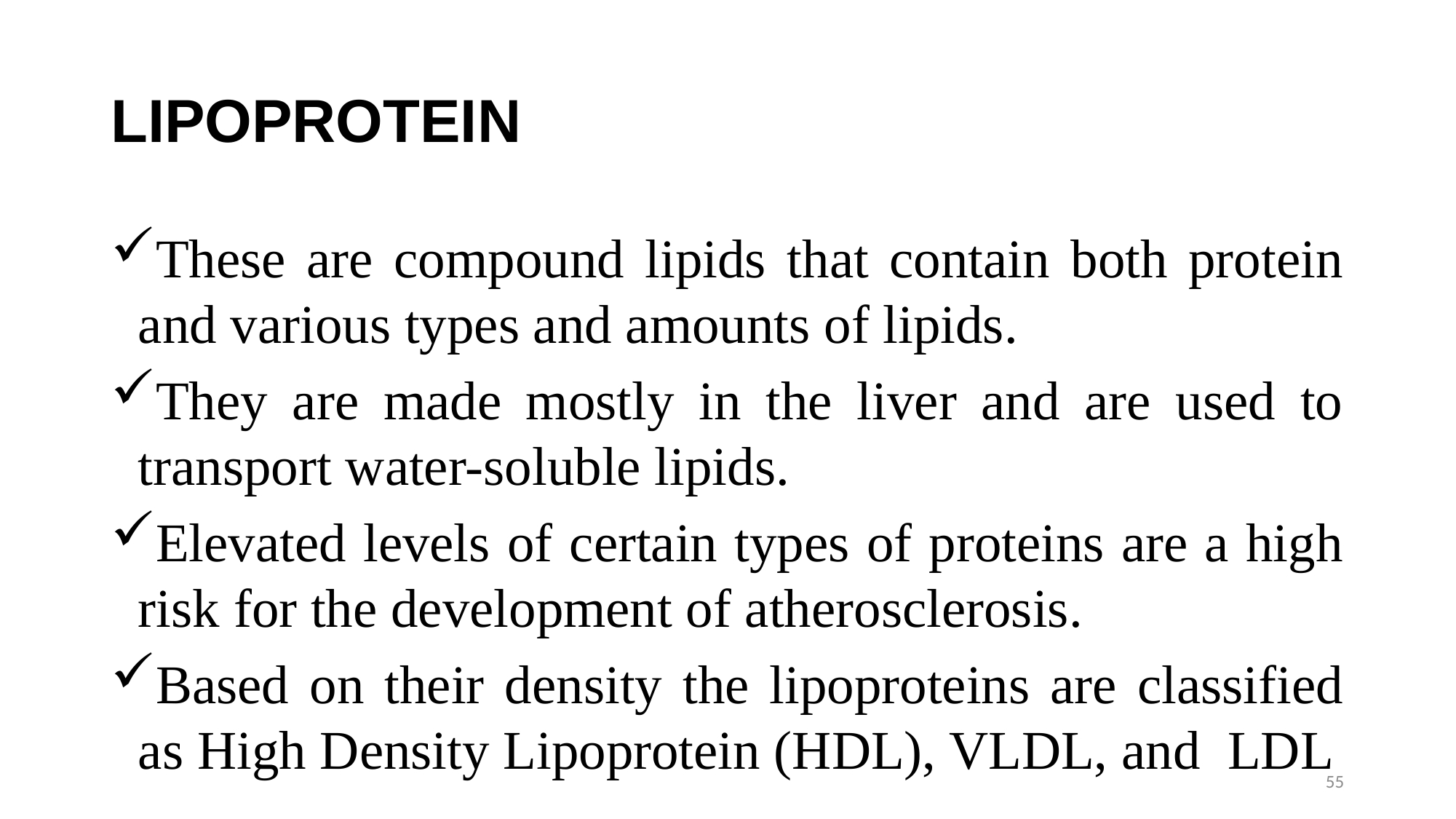

# LIPOPROTEIN
These are compound lipids that contain both protein and various types and amounts of lipids.
They are made mostly in the liver and are used to transport water-soluble lipids.
Elevated levels of certain types of proteins are a high risk for the development of atherosclerosis.
Based on their density the lipoproteins are classified as High Density Lipoprotein (HDL), VLDL, and  LDL

55